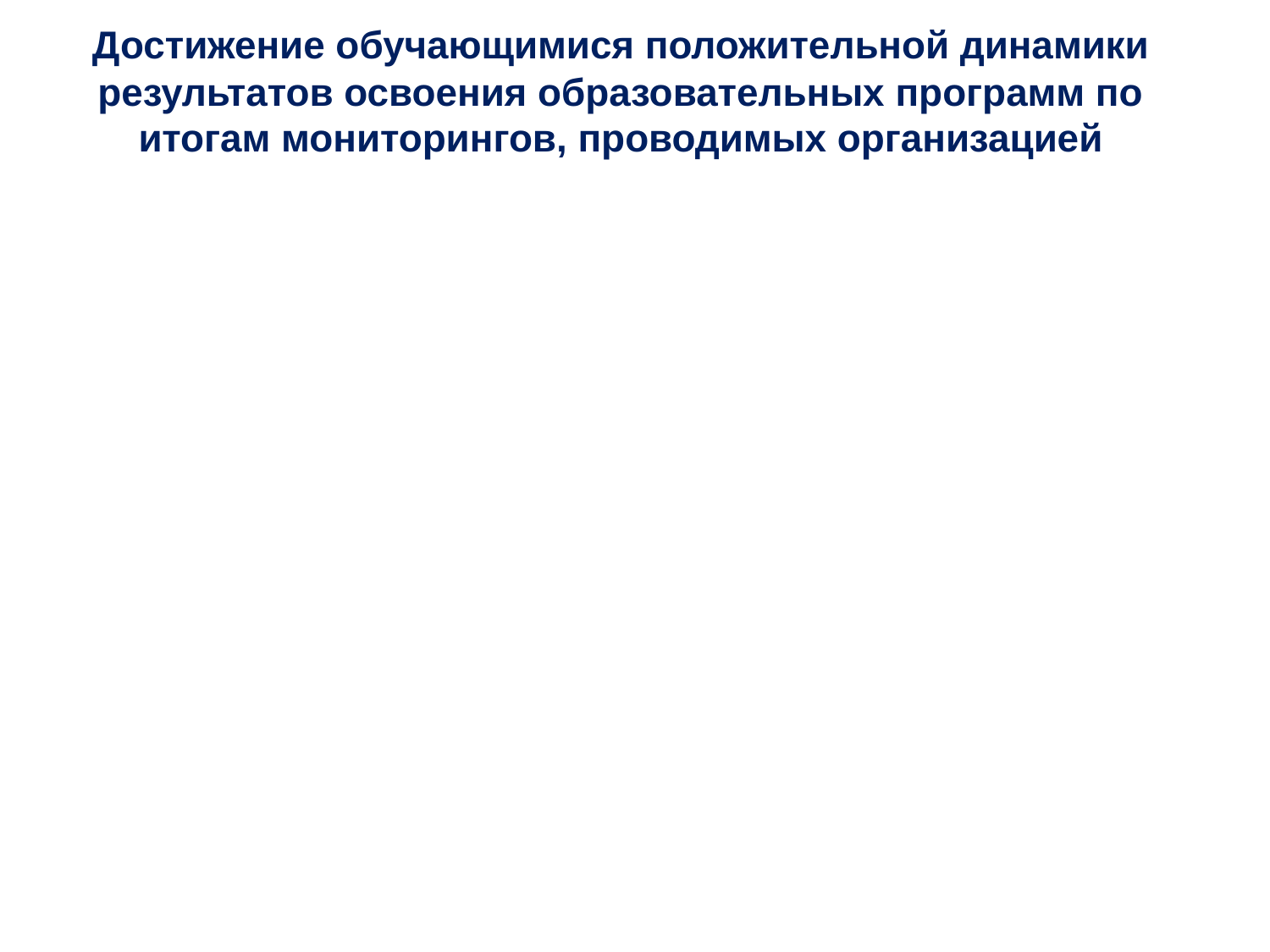

# Достижение обучающимися положительной динамики результатов освоения образовательных программ по итогам мониторингов, проводимых организацией